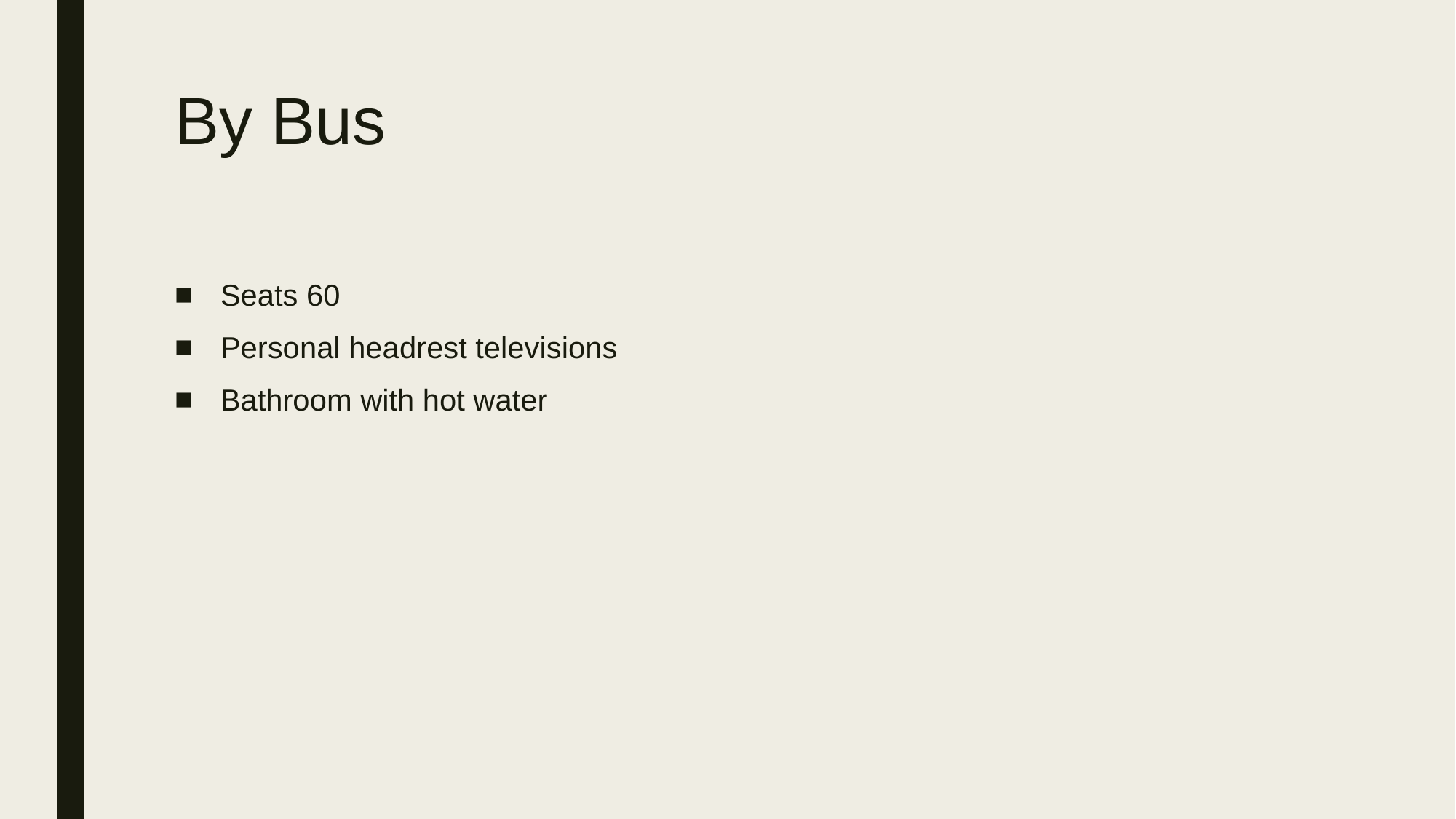

# By Bus
Seats 60
Personal headrest televisions
Bathroom with hot water